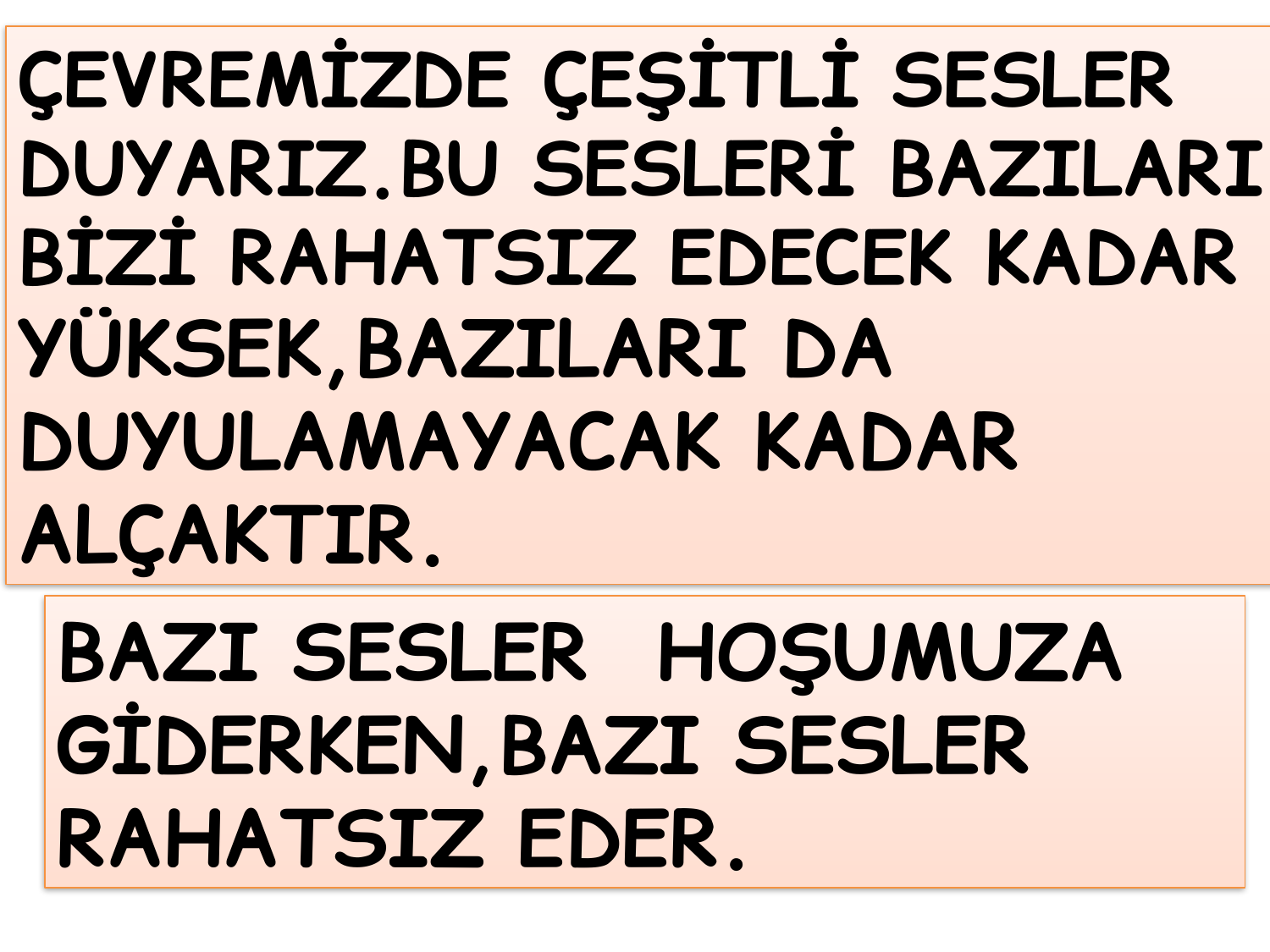

ÇEVREMİZDE ÇEŞİTLİ SESLER
DUYARIZ.BU SESLERİ BAZILARI
BİZİ RAHATSIZ EDECEK KADAR
YÜKSEK,BAZILARI DA
DUYULAMAYACAK KADAR
ALÇAKTIR.
BAZI SESLER  HOŞUMUZA
GİDERKEN,BAZI SESLER
RAHATSIZ EDER.